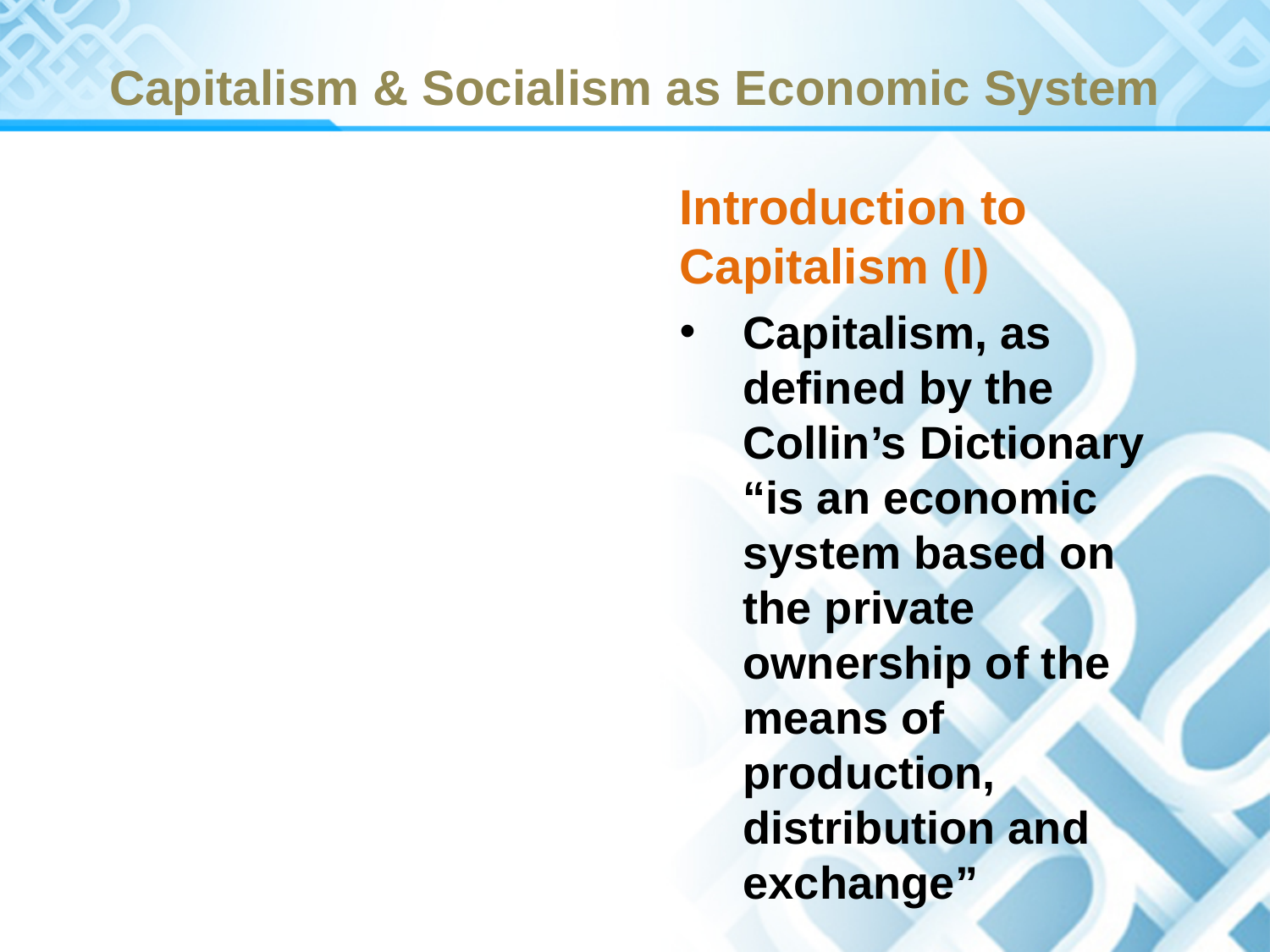

# Capitalism & Socialism as Economic System
Introduction to Capitalism (I)
Capitalism, as defined by the Collin’s Dictionary “is an economic system based on the private ownership of the means of production, distribution and exchange”